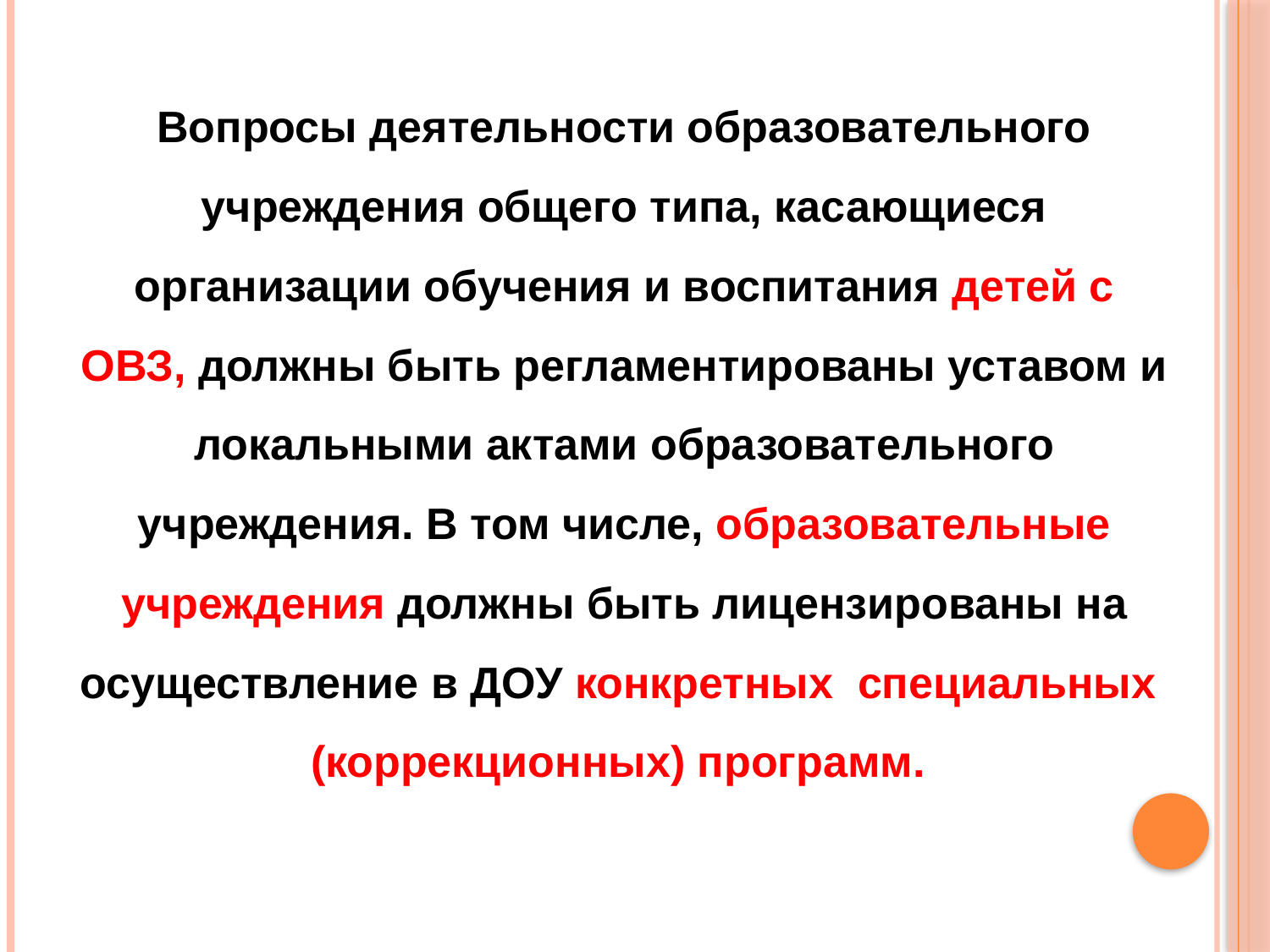

Вопросы деятельности образовательного учреждения общего типа, касающиеся организации обучения и воспитания детей с ОВЗ, должны быть регламентированы уставом и локальными актами образовательного учреждения. В том числе, образовательные учреждения должны быть лицензированы на осуществление в ДОУ конкретных  специальных  (коррекционных) программ.